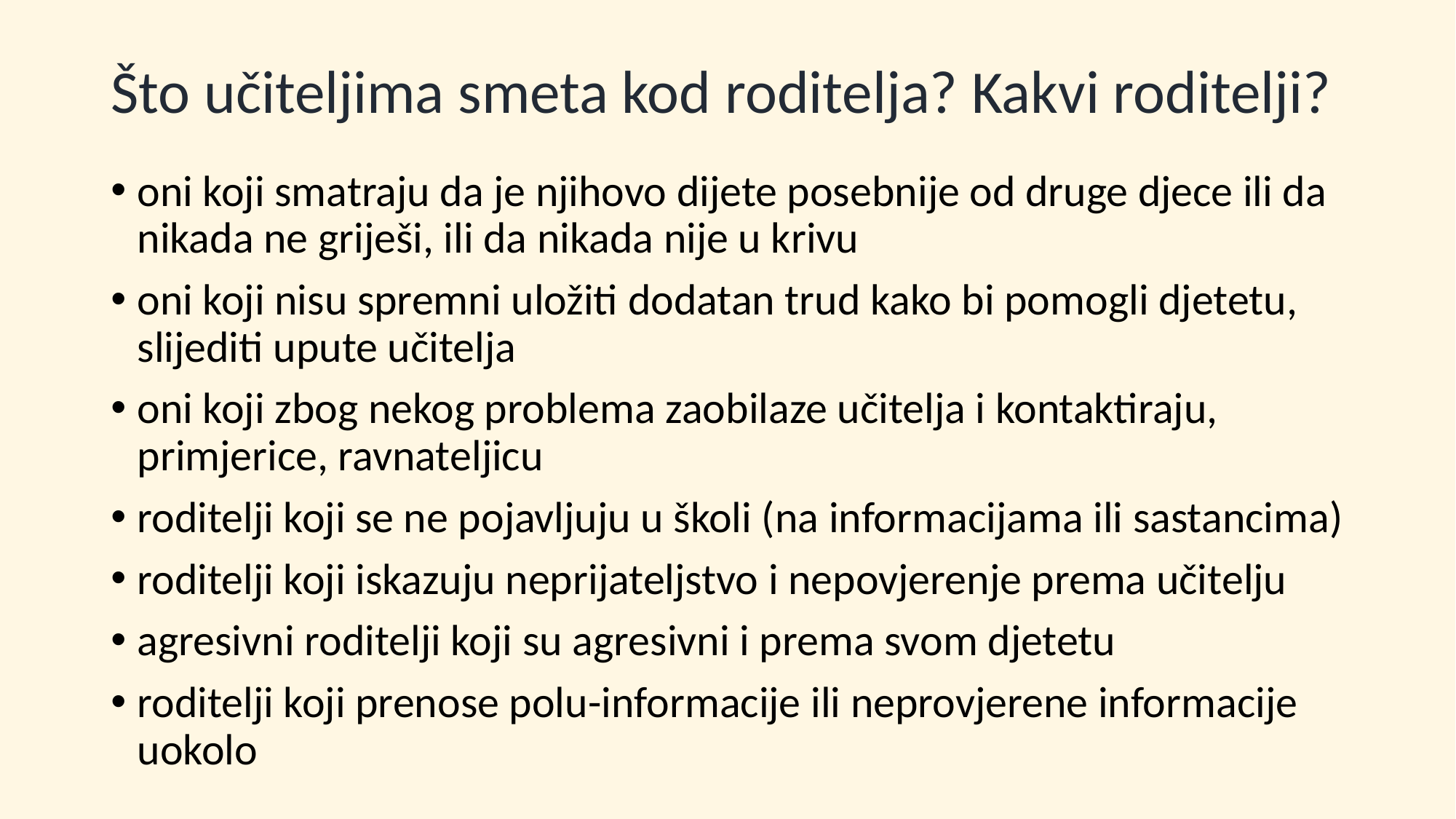

# Što učiteljima smeta kod roditelja? Kakvi roditelji?
oni koji smatraju da je njihovo dijete posebnije od druge djece ili da nikada ne griješi, ili da nikada nije u krivu
oni koji nisu spremni uložiti dodatan trud kako bi pomogli djetetu, slijediti upute učitelja
oni koji zbog nekog problema zaobilaze učitelja i kontaktiraju, primjerice, ravnateljicu
roditelji koji se ne pojavljuju u školi (na informacijama ili sastancima)
roditelji koji iskazuju neprijateljstvo i nepovjerenje prema učitelju
agresivni roditelji koji su agresivni i prema svom djetetu
roditelji koji prenose polu-informacije ili neprovjerene informacije uokolo